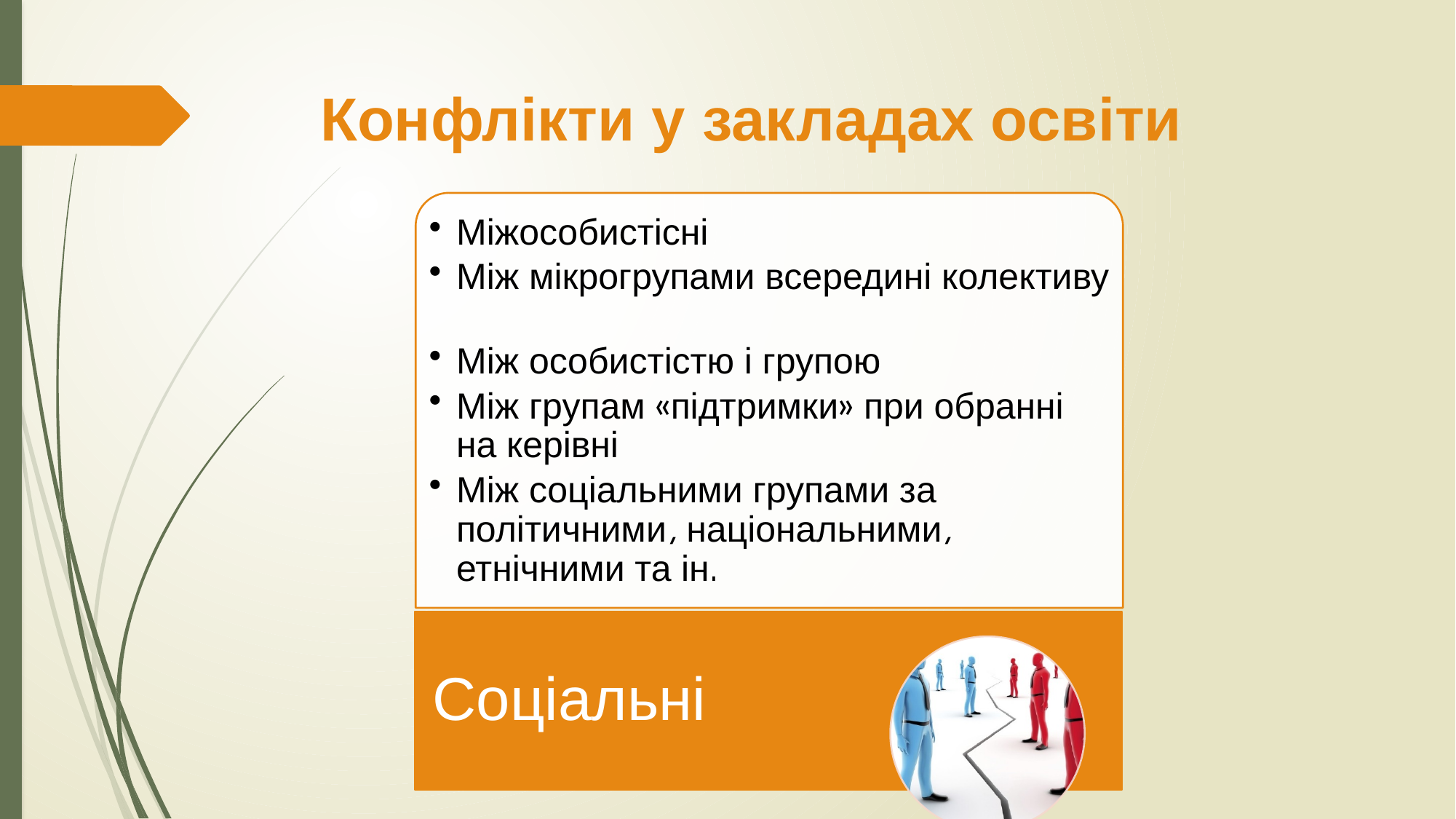

# Конфлікти у закладах освіти
Міжособистісні
Між мікрогрупами всередині колективу
Між особистістю і групою
Між групам «підтримки» при обранні на керівні
Між соціальними групами за політичними, національними, етнічними та ін.
Соціальні